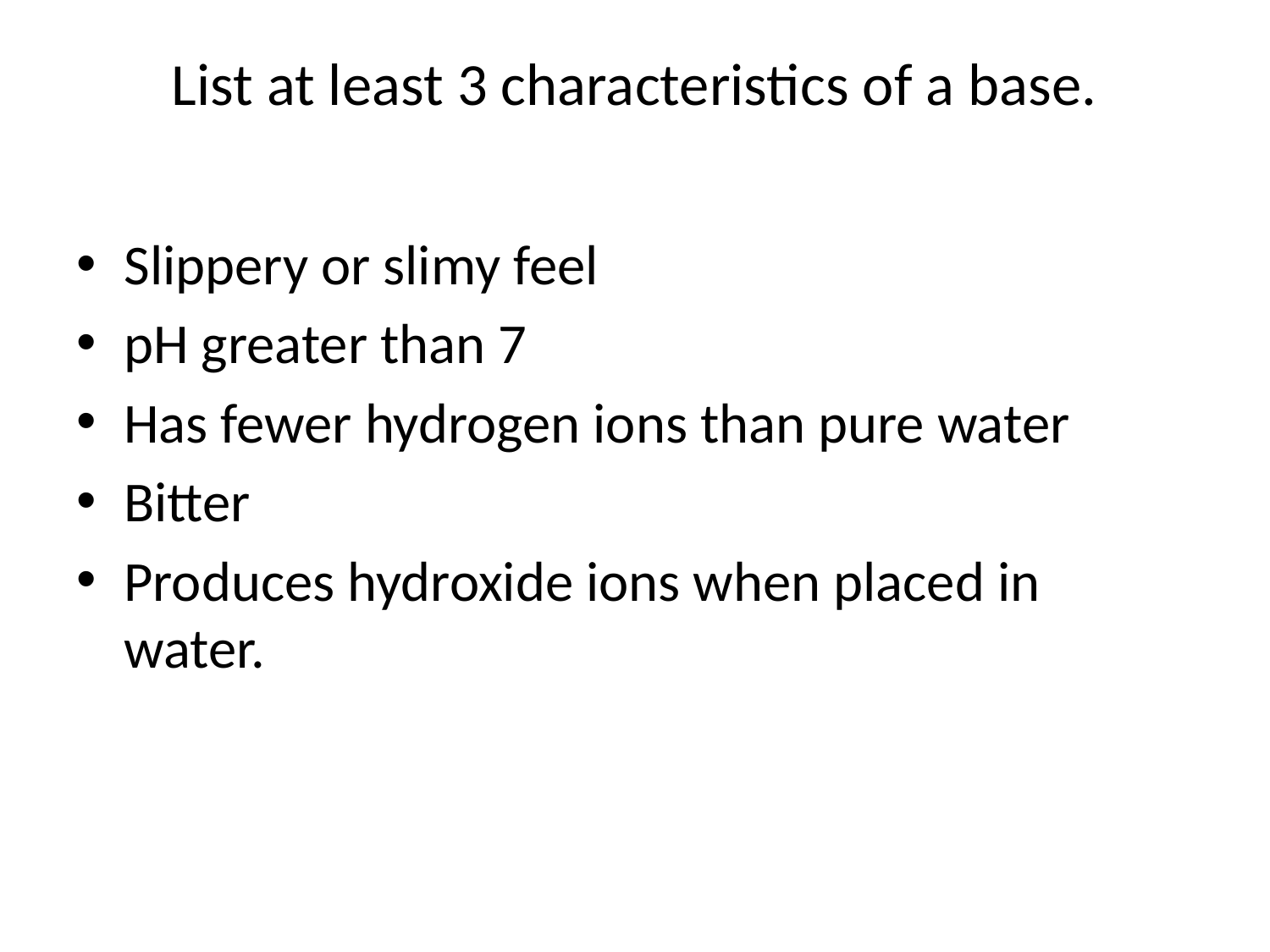

# List at least 3 characteristics of a base.
Slippery or slimy feel
pH greater than 7
Has fewer hydrogen ions than pure water
Bitter
Produces hydroxide ions when placed in water.